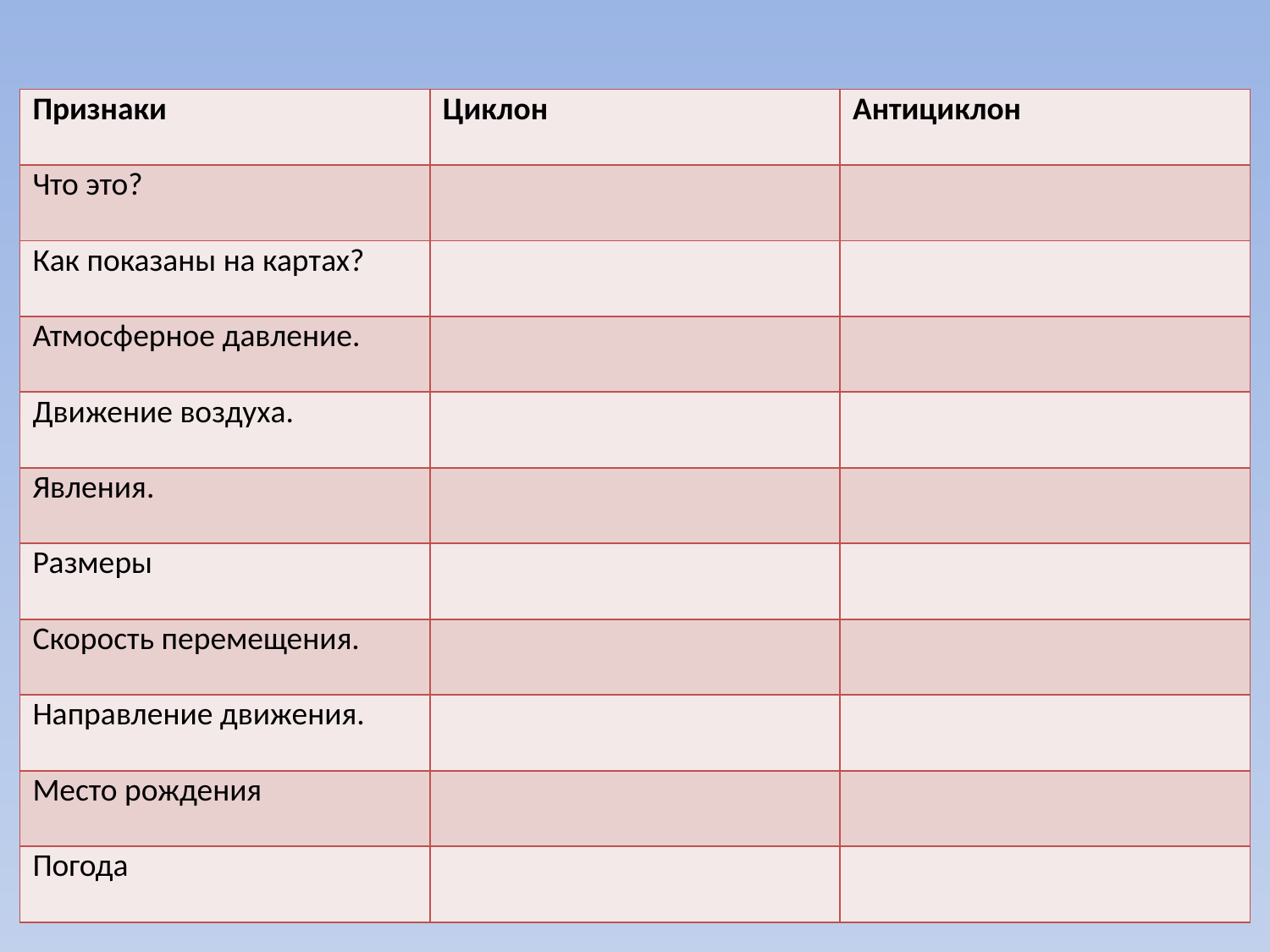

| Признаки | Циклон | Антициклон |
| --- | --- | --- |
| Что это? |  |  |
| Как показаны на картах? |  |  |
| Атмосферное давление. |  |  |
| Движение воздуха. |  |  |
| Явления. |  |  |
| Размеры |  |  |
| Скорость перемещения. |  |  |
| Направление движения. |  |  |
| Место рождения |  |  |
| Погода |  |  |